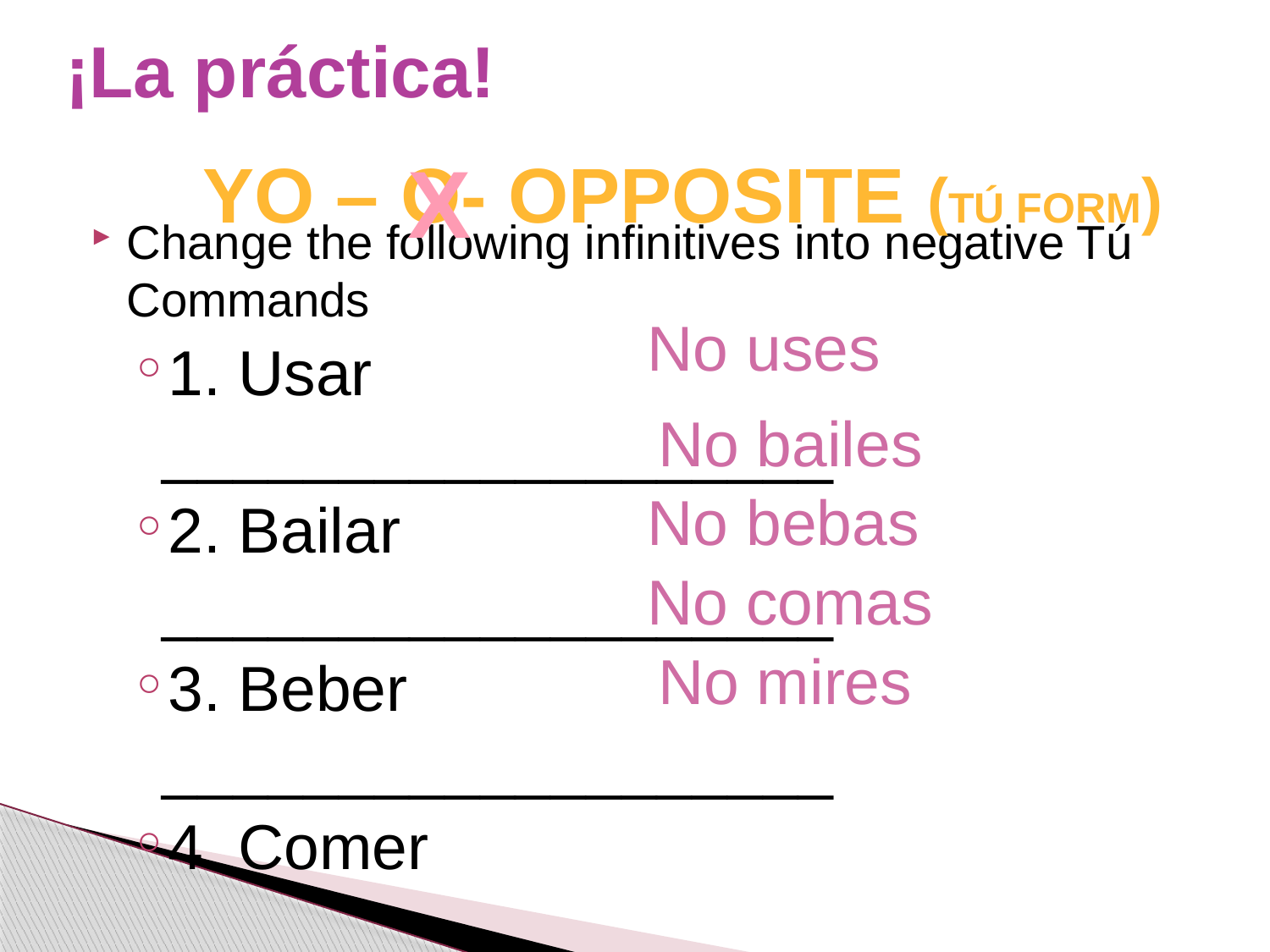

# ¡La práctica!
X
Yo – O- OPPOSITE (tú form)
Change the following infinitives into negative Tú Commands
1. Usar 		___________________
2. Bailar		___________________
3. Beber		___________________
4. Comer		___________________
5. Mirar		___________________
No uses
No bailes
No bebas
No comas
No mires